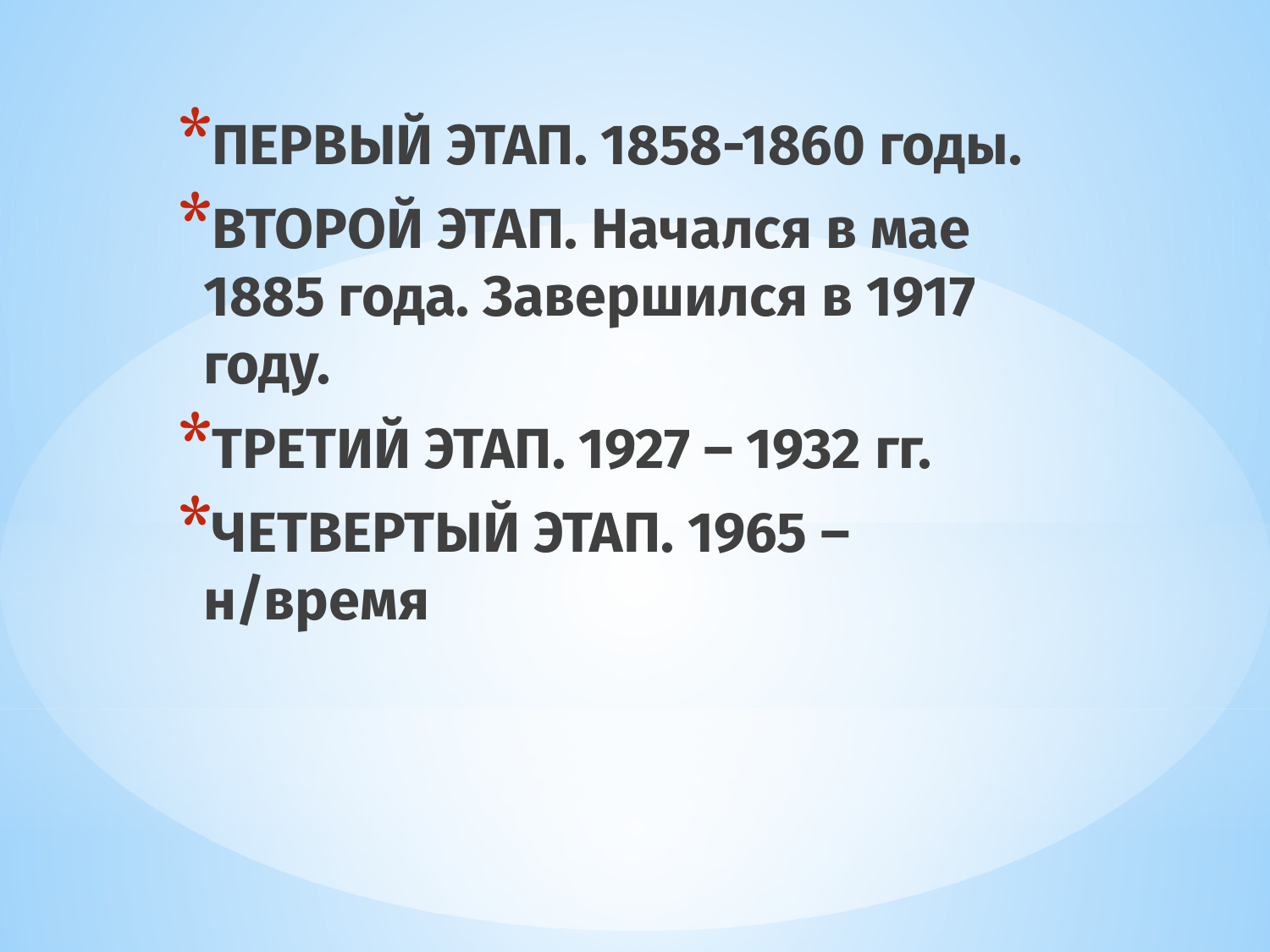

ПЕРВЫЙ ЭТАП. 1858-1860 годы.
ВТОРОЙ ЭТАП. Начался в мае 1885 года. Завершился в 1917 году.
ТРЕТИЙ ЭТАП. 1927 – 1932 гг.
ЧЕТВЕРТЫЙ ЭТАП. 1965 – н/время
#